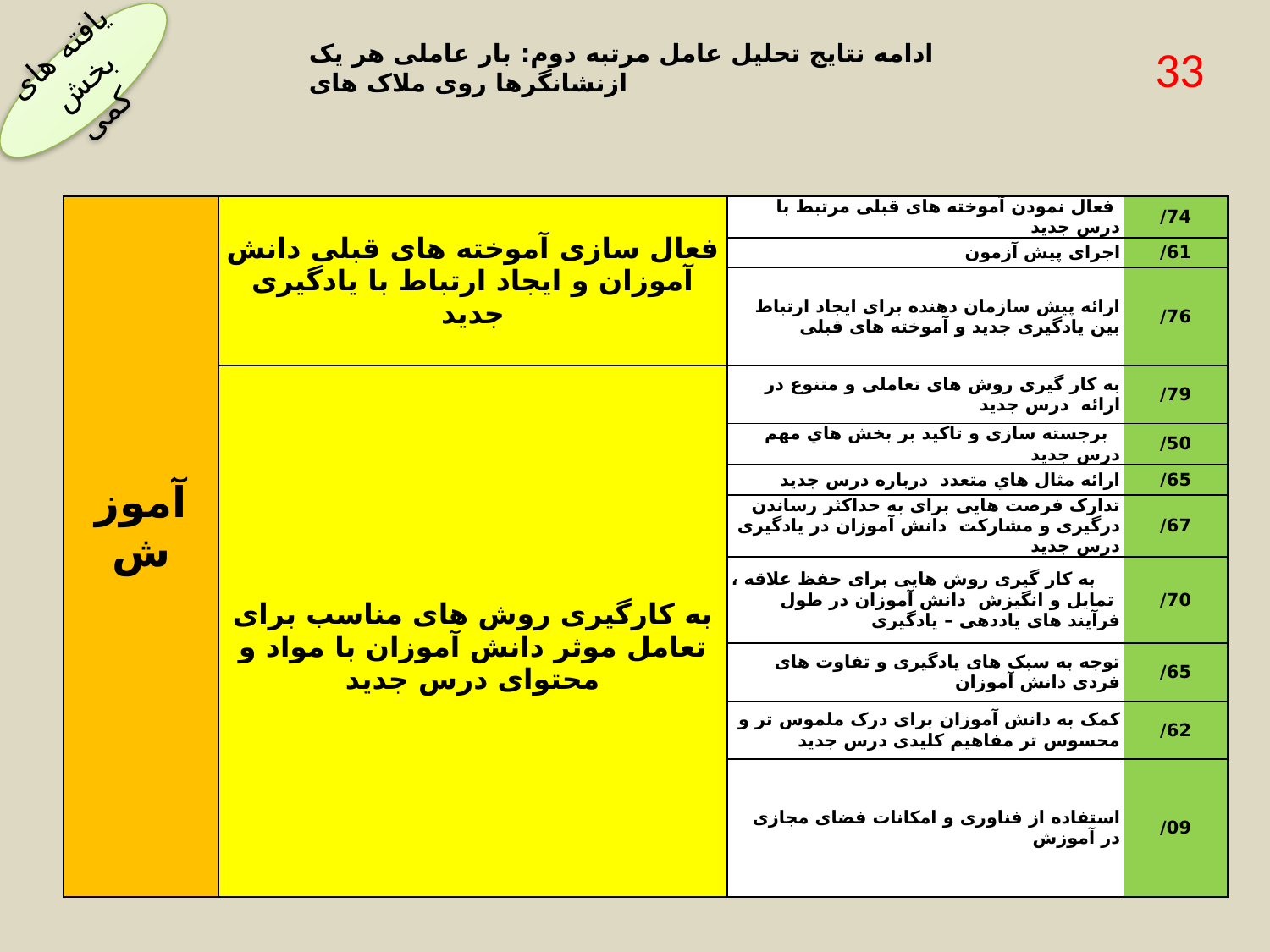

ادامه نتایج تحلیل عامل مرتبه دوم: بار عاملی هر یک ازنشانگرها روی ملاک های
33
یافته های بخش کمی
| آموزش | فعال سازی آموخته های قبلی دانش آموزان و ایجاد ارتباط با یادگیری جدید | فعال نمودن آموخته های قبلی مرتبط با درس جدید | 74/ |
| --- | --- | --- | --- |
|  |  | اجرای پیش آزمون | 61/ |
|  |  | ارائه پیش سازمان دهنده برای ایجاد ارتباط بین یادگیری جدید و آموخته های قبلی | 76/ |
|  | به کارگیری روش های مناسب برای تعامل موثر دانش آموزان با مواد و محتوای درس جدید | به کار گیری روش های تعاملی و متنوع در ارائه درس جدید | 79/ |
|  |  | برجسته سازی و تاکید بر بخش هاي مهم درس جدید | 50/ |
|  |  | ارائه مثال هاي متعدد درباره درس جدید | 65/ |
|  |  | تدارک فرصت هایی برای به حداکثر رساندن درگیری و مشارکت دانش آموزان در یادگیری درس جدید | 67/ |
|  |  | به کار گیری روش هایی برای حفظ علاقه ، تمایل و انگیزش دانش آموزان در طول فرآیند های یاددهی – یادگیری | 70/ |
|  |  | توجه به سبک های یادگیری و تفاوت های فردی دانش آموزان | 65/ |
|  |  | کمک به دانش آموزان برای درک ملموس تر و محسوس تر مفاهیم کلیدی درس جدید | 62/ |
|  |  | استفاده از فناوری و امکانات فضای مجازی در آموزش | 09/ |